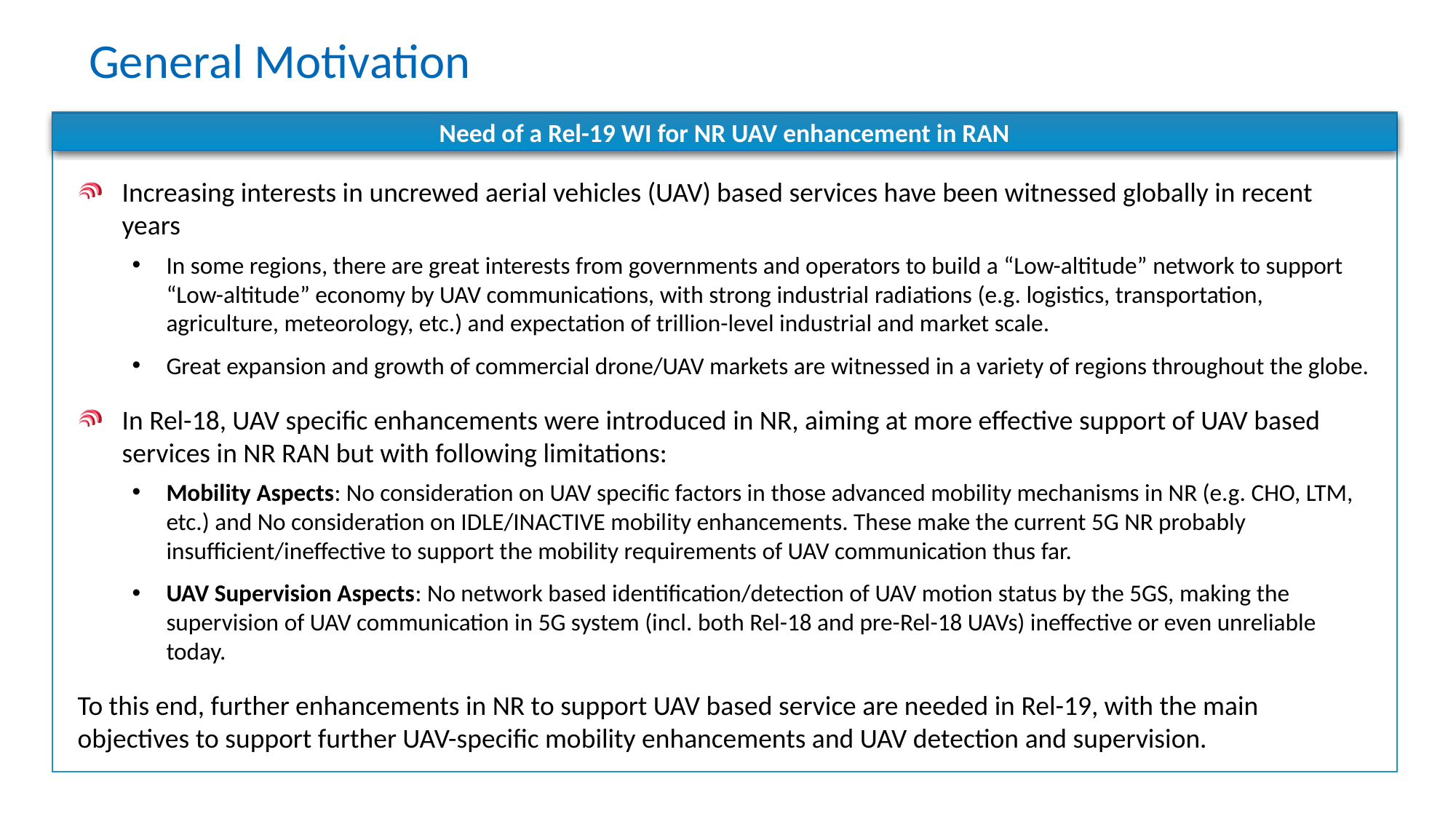

# General Motivation

Need of a Rel-19 WI for NR UAV enhancement in RAN
Increasing interests in uncrewed aerial vehicles (UAV) based services have been witnessed globally in recent years
In some regions, there are great interests from governments and operators to build a “Low-altitude” network to support “Low-altitude” economy by UAV communications, with strong industrial radiations (e.g. logistics, transportation, agriculture, meteorology, etc.) and expectation of trillion-level industrial and market scale.
Great expansion and growth of commercial drone/UAV markets are witnessed in a variety of regions throughout the globe.
In Rel-18, UAV specific enhancements were introduced in NR, aiming at more effective support of UAV based services in NR RAN but with following limitations:
Mobility Aspects: No consideration on UAV specific factors in those advanced mobility mechanisms in NR (e.g. CHO, LTM, etc.) and No consideration on IDLE/INACTIVE mobility enhancements. These make the current 5G NR probably insufficient/ineffective to support the mobility requirements of UAV communication thus far.
UAV Supervision Aspects: No network based identification/detection of UAV motion status by the 5GS, making the supervision of UAV communication in 5G system (incl. both Rel-18 and pre-Rel-18 UAVs) ineffective or even unreliable today.
To this end, further enhancements in NR to support UAV based service are needed in Rel-19, with the main objectives to support further UAV-specific mobility enhancements and UAV detection and supervision.